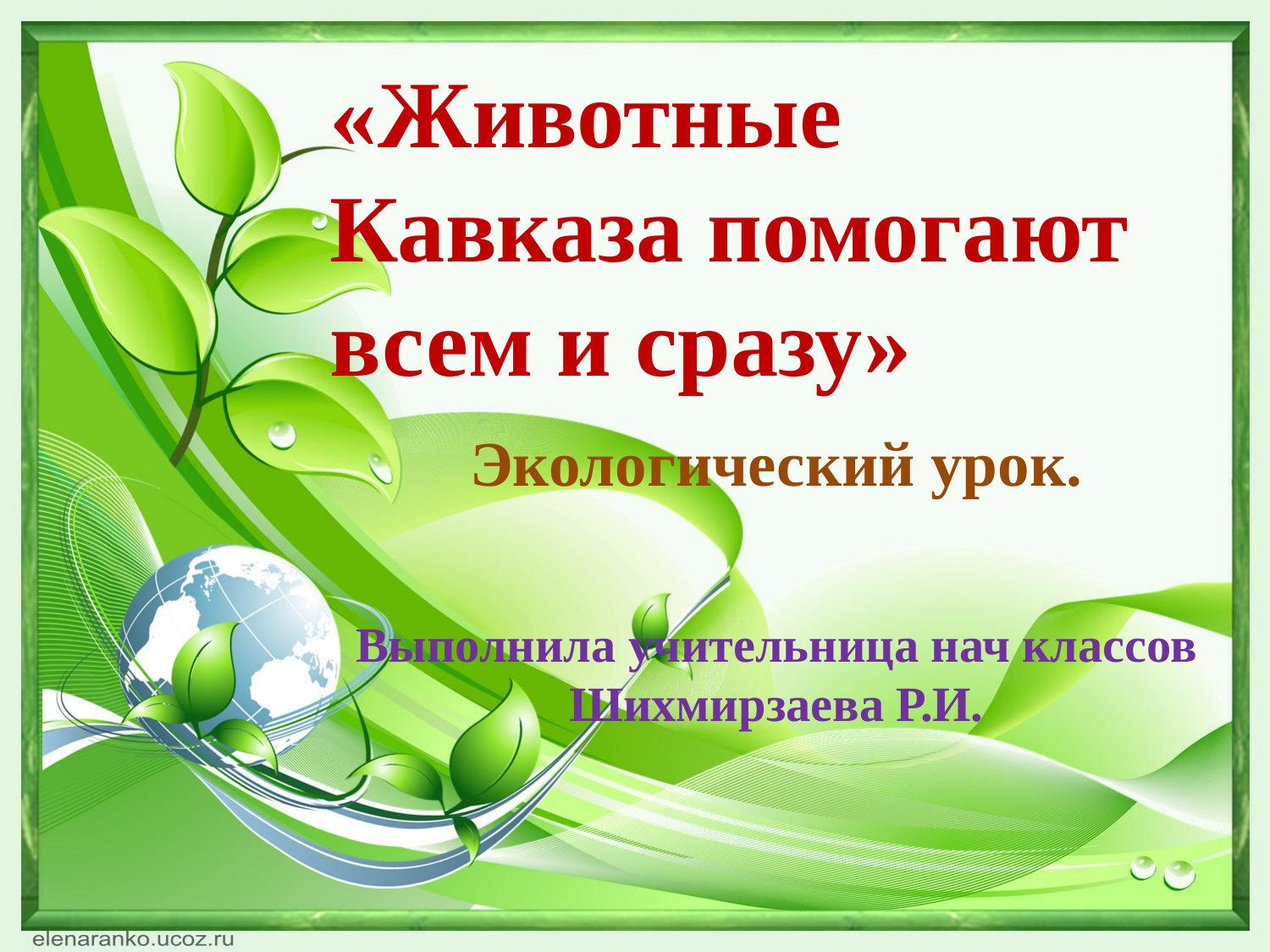

«Животные Кавказа помогают всем и сразу»

Экологический урок.
Выполнила учительница нач классов Шихмирзаева Р.И.